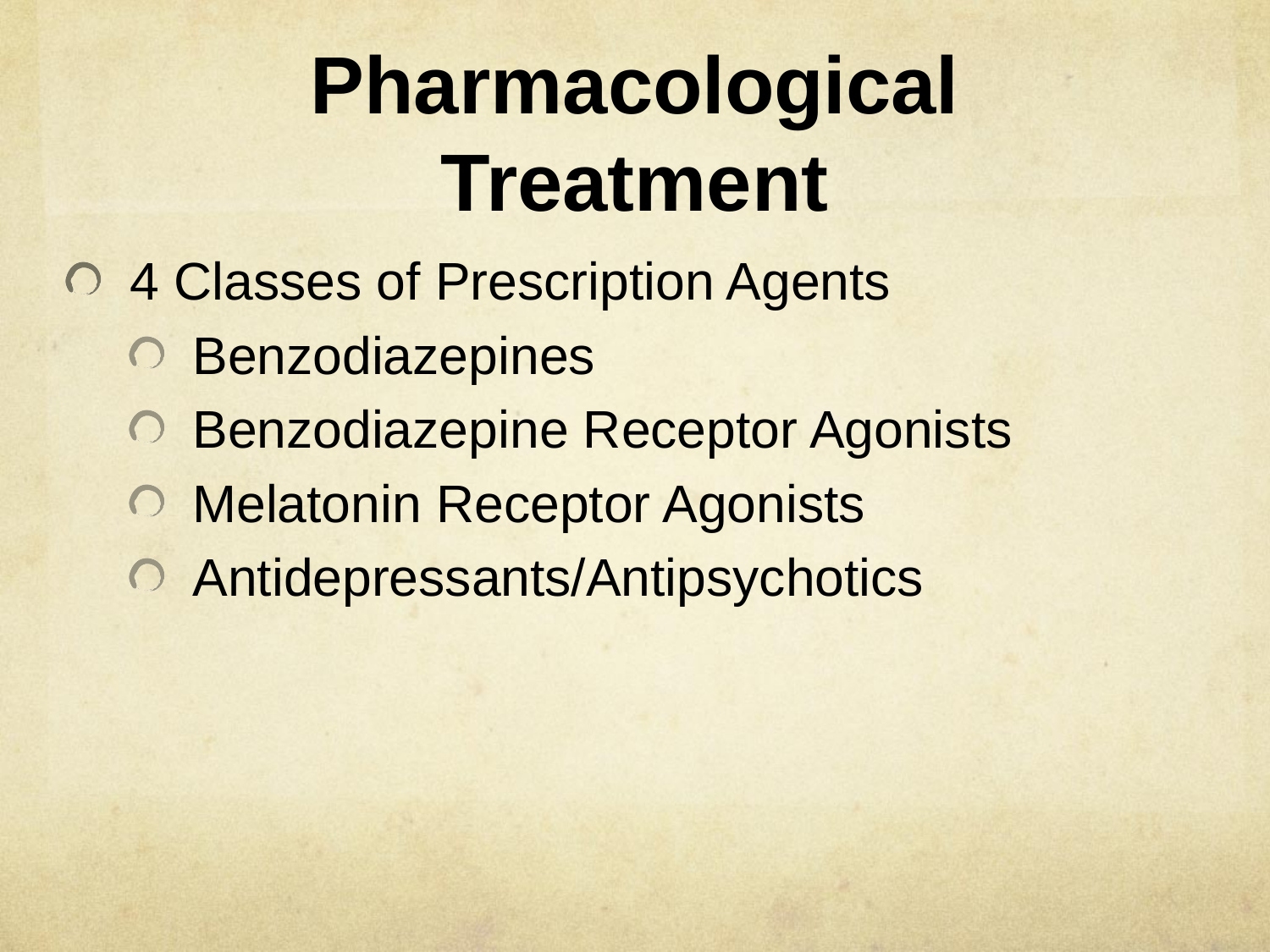

# Pharmacological Treatment
4 Classes of Prescription Agents
Benzodiazepines
Benzodiazepine Receptor Agonists
Melatonin Receptor Agonists
Antidepressants/Antipsychotics